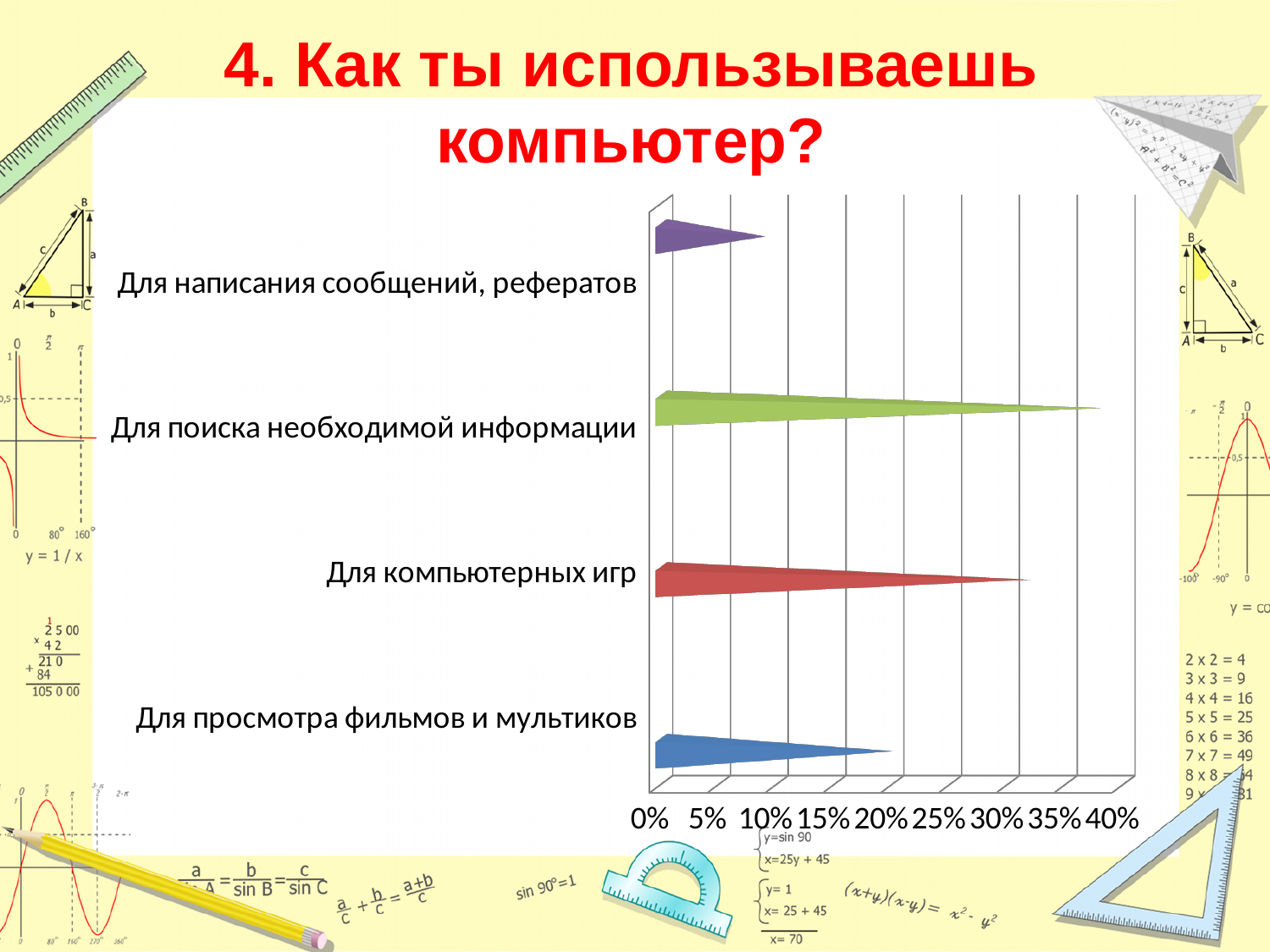

# 4. Как ты использываешь компьютер?

[unsupported chart]